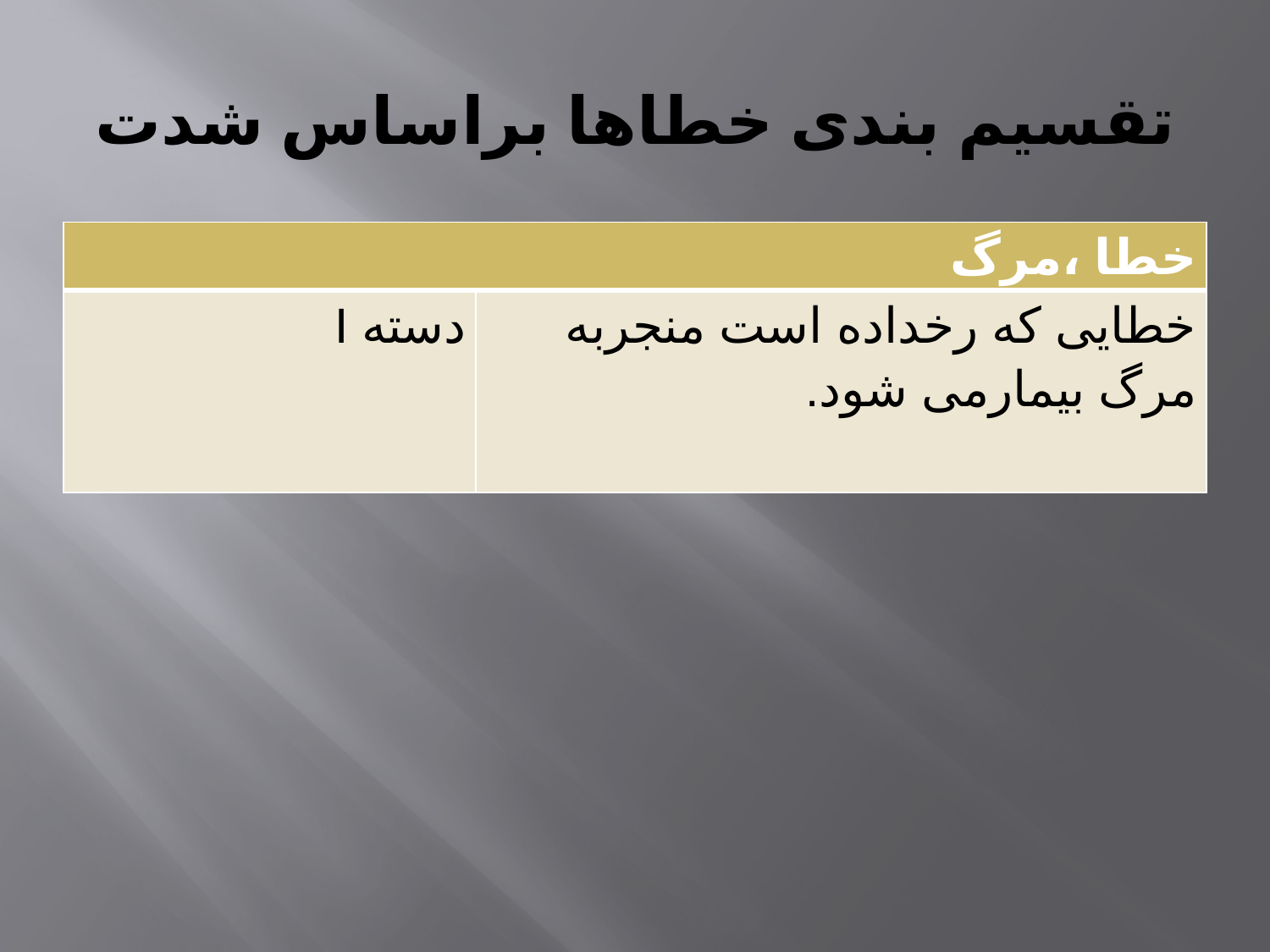

# تقسیم بندی خطاها براساس شدت
| خطا ،مرگ |  |
| --- | --- |
| دسته I | خطایی که رخداده است منجربه مرگ بیمارمی شود. |